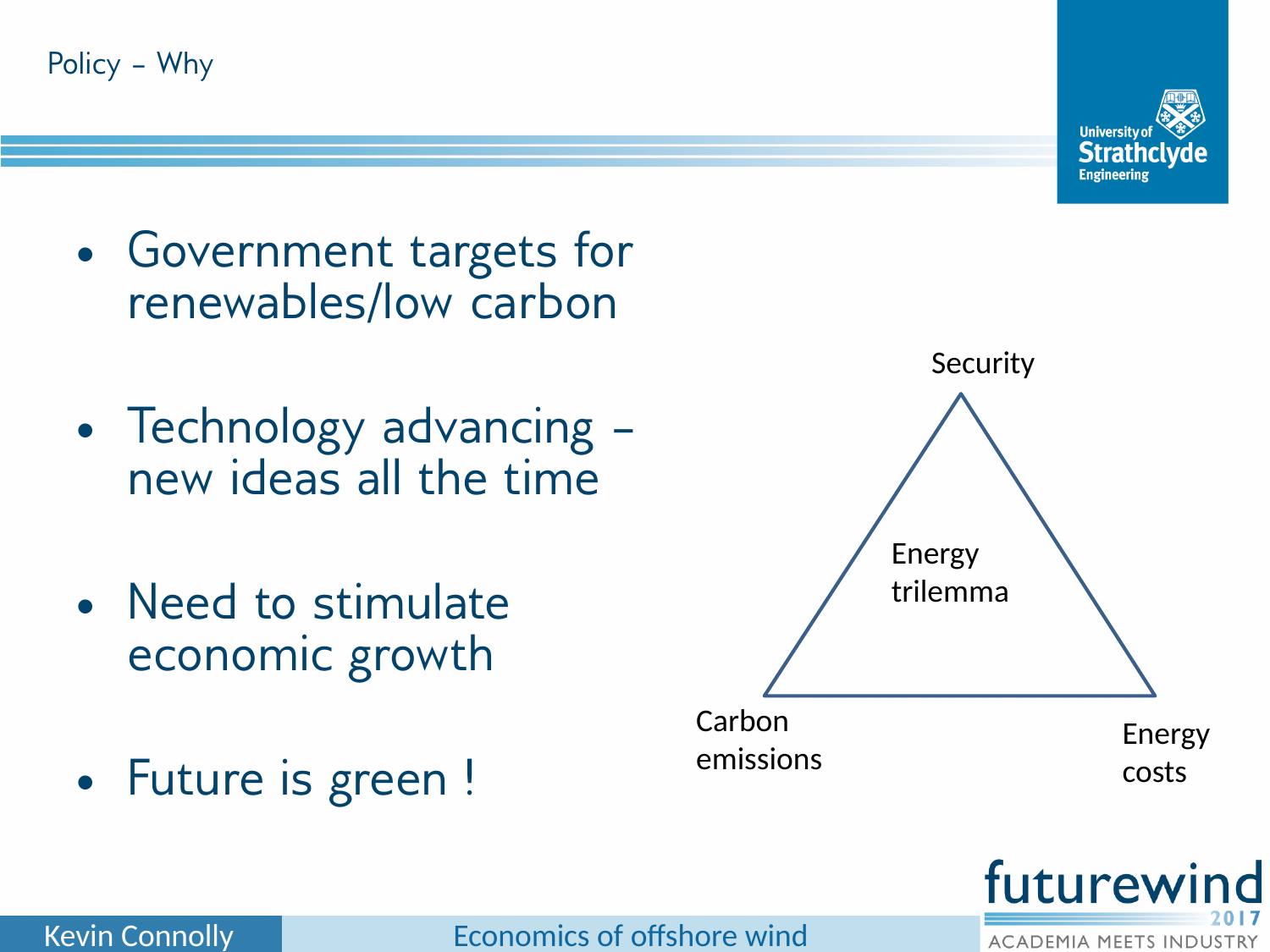

Policy – Why
Government targets for renewables/low carbon

Technology advancing – new ideas all the time

Need to stimulate economic growth

Future is green !

Security

Energy
trilemma
Carbon emissions
Energy costs